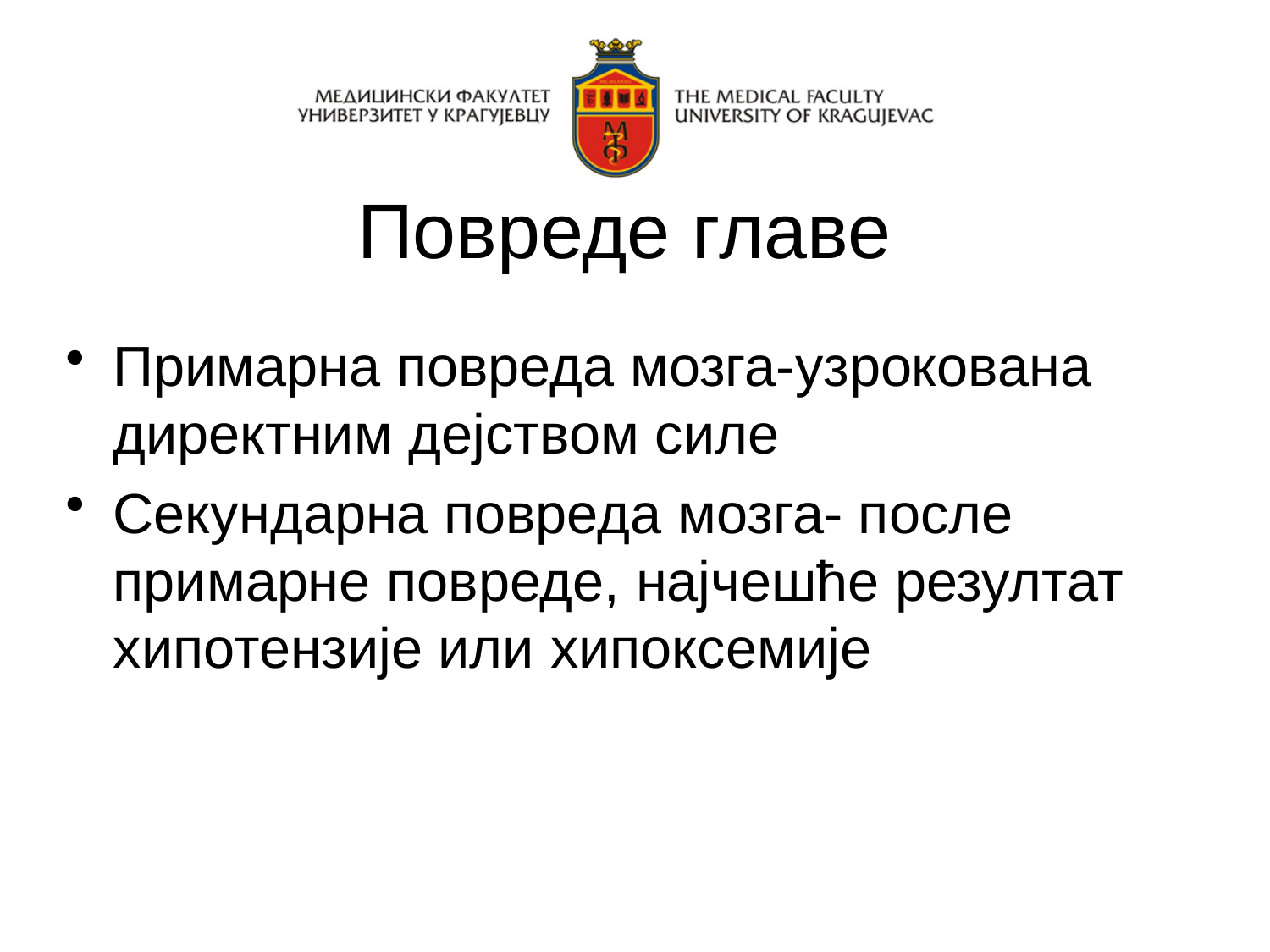

# Повреде главе
Примарна повреда мозга-узрокована директним дејством силе
Секундарна повреда мозга- после примарне повреде, најчешће резултат хипотензије или хипоксемије